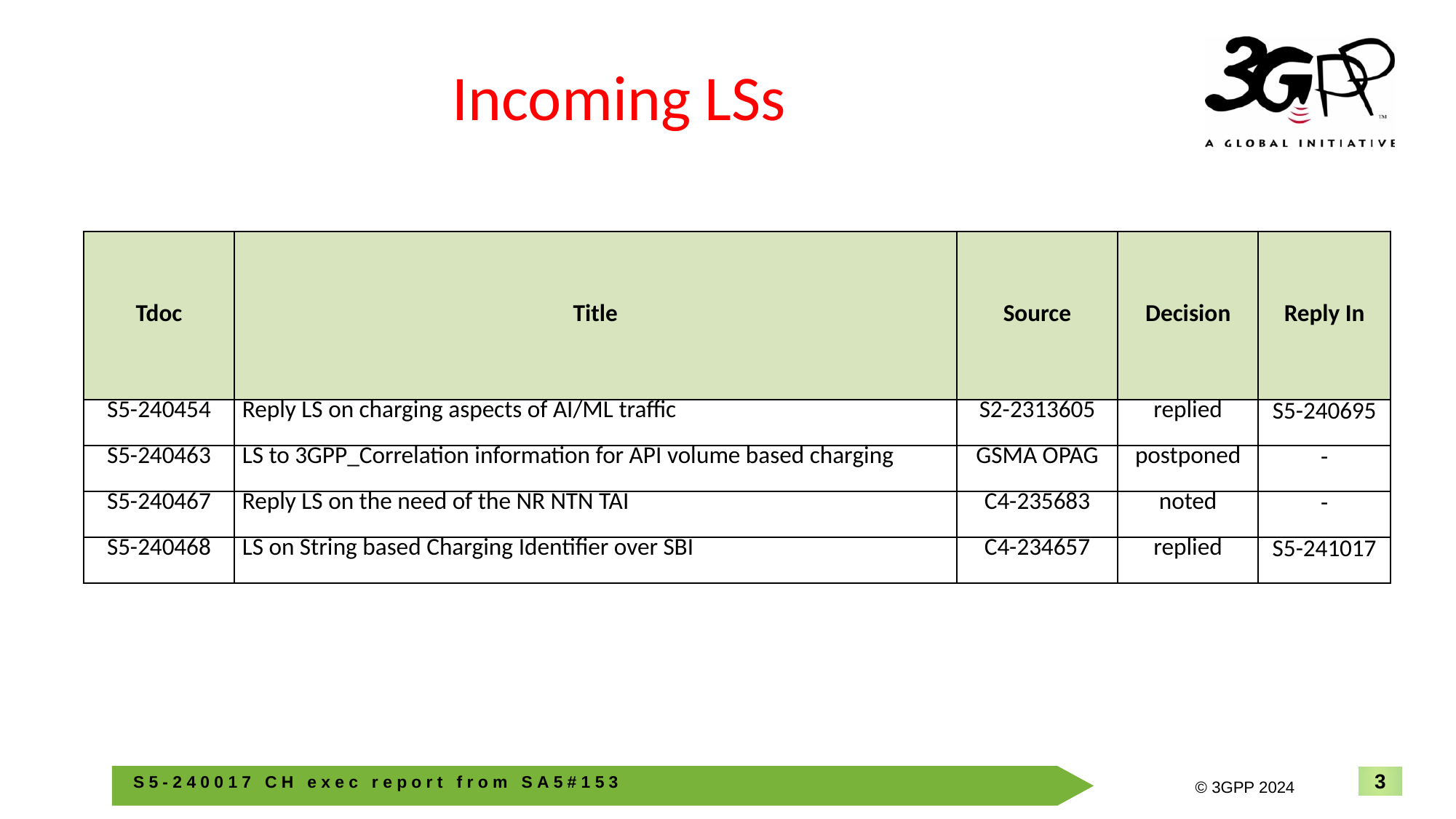

# Incoming LSs
| Tdoc | Title | Source | Decision | Reply In |
| --- | --- | --- | --- | --- |
| S5-240454 | Reply LS on charging aspects of AI/ML traffic | S2-2313605 | replied | S5-240695 |
| S5-240463 | LS to 3GPP\_Correlation information for API volume based charging | GSMA OPAG | postponed | - |
| S5-240467 | Reply LS on the need of the NR NTN TAI | C4-235683 | noted | - |
| S5-240468 | LS on String based Charging Identifier over SBI | C4-234657 | replied | S5-241017 |